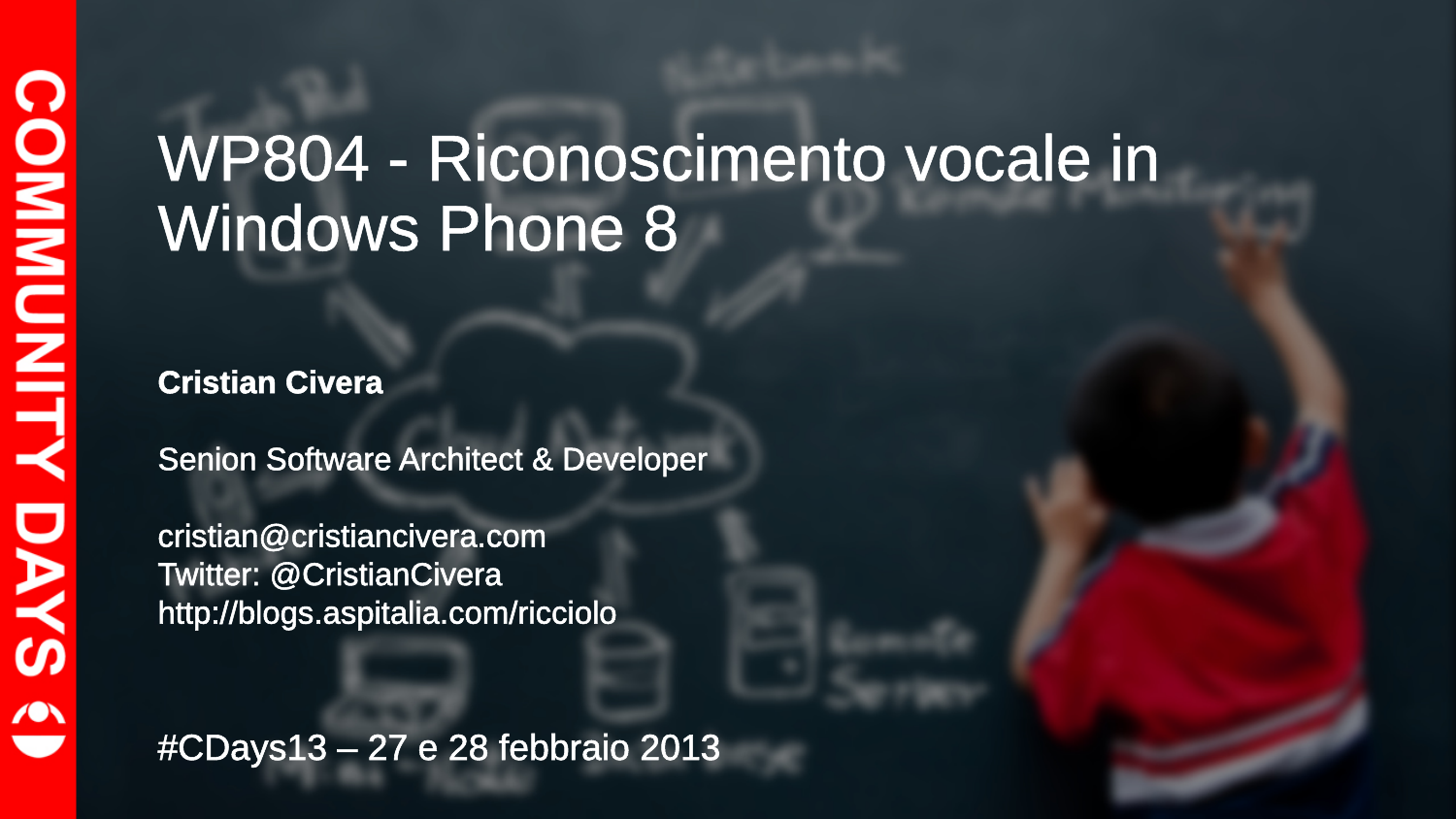

# WP804 - Riconoscimento vocale in Windows Phone 8
Cristian Civera

Senion Software Architect & Developer

cristian@cristiancivera.com
Twitter: @CristianCivera
http://blogs.aspitalia.com/ricciolo
#CDays13 – 27 e 28 febbraio 2013